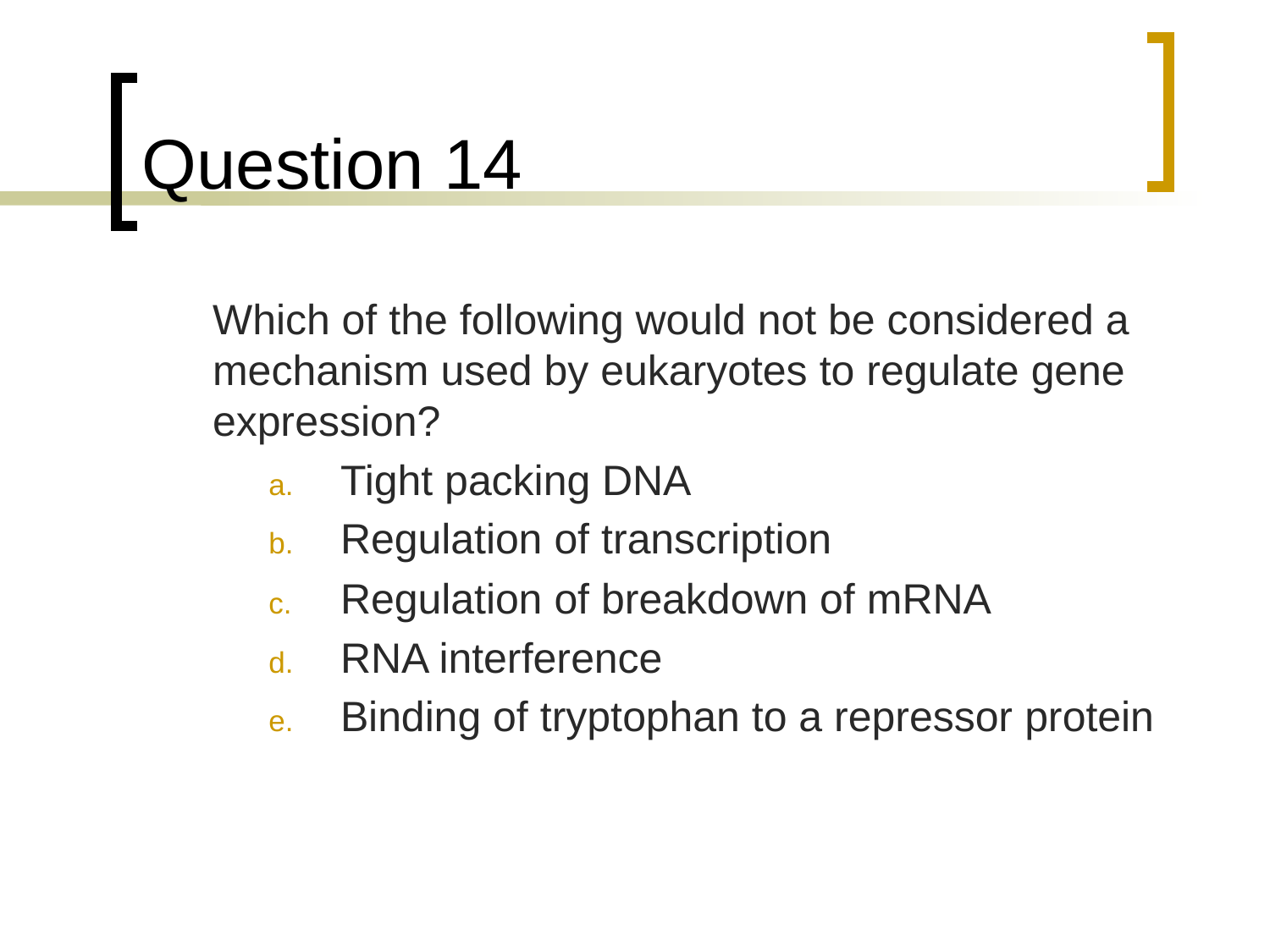

# Question 14
	Which of the following would not be considered a mechanism used by eukaryotes to regulate gene expression?
Tight packing DNA
Regulation of transcription
Regulation of breakdown of mRNA
RNA interference
Binding of tryptophan to a repressor protein